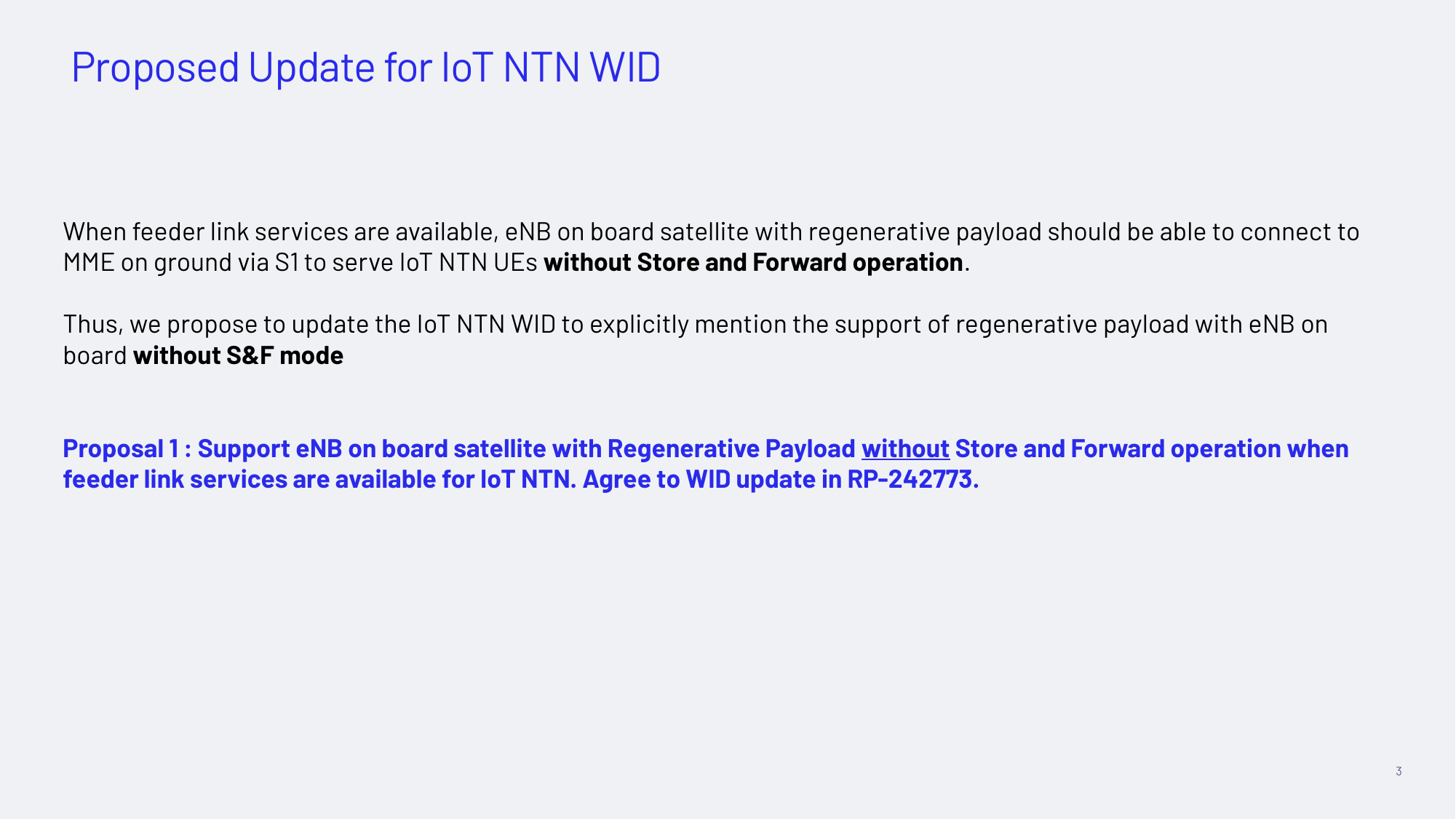

Proposed Update for IoT NTN WID
When feeder link services are available, eNB on board satellite with regenerative payload should be able to connect to MME on ground via S1 to serve IoT NTN UEs without Store and Forward operation.

Thus, we propose to update the IoT NTN WID to explicitly mention the support of regenerative payload with eNB on board without S&F mode

Proposal 1 : Support eNB on board satellite with Regenerative Payload without Store and Forward operation when feeder link services are available for IoT NTN. Agree to WID update in RP-242773.